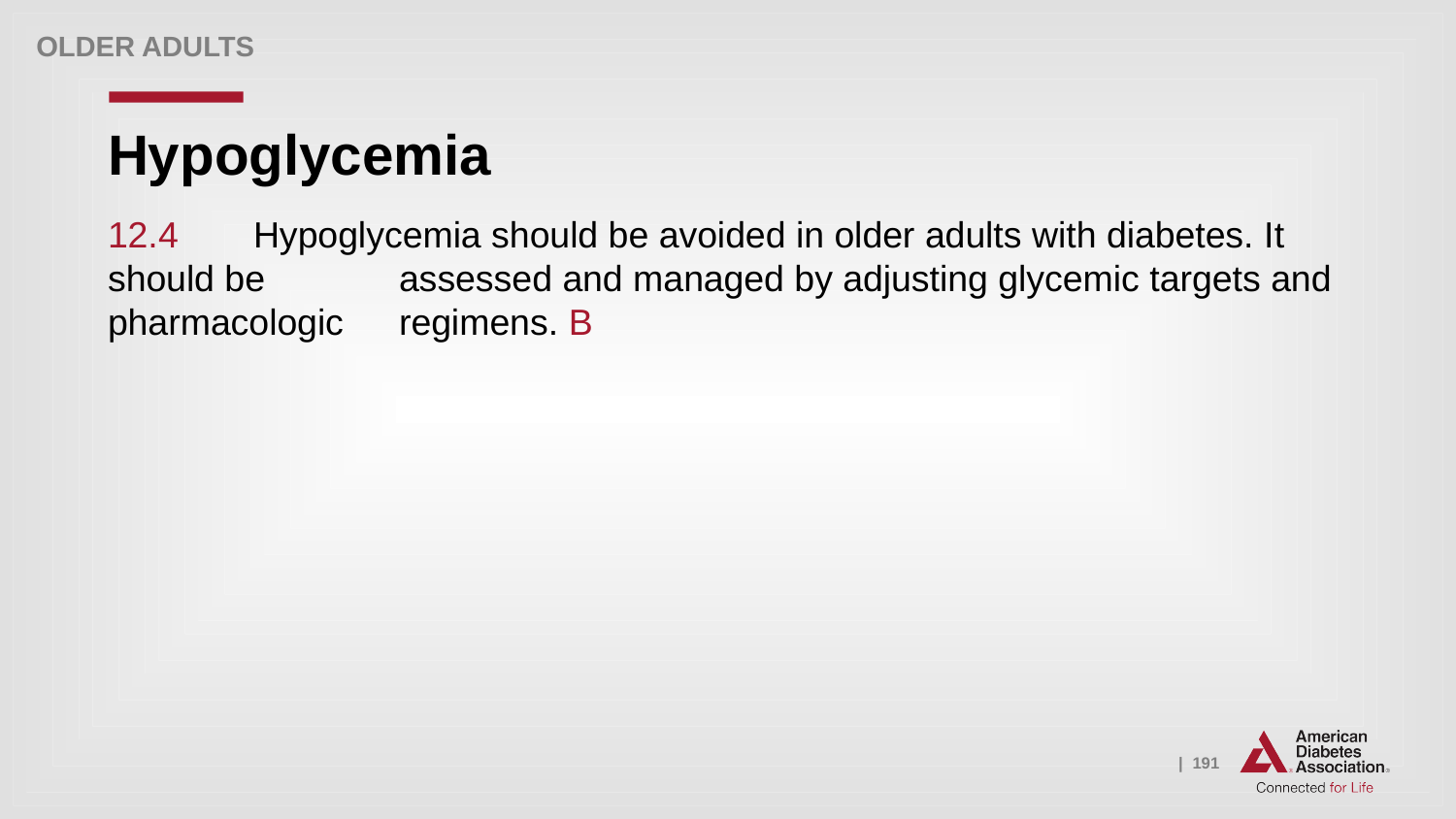

Older adults
# Hypoglycemia
12.4 	Hypoglycemia should be avoided in older adults with diabetes. It should be 	assessed and managed by adjusting glycemic targets and pharmacologic 	regimens. B